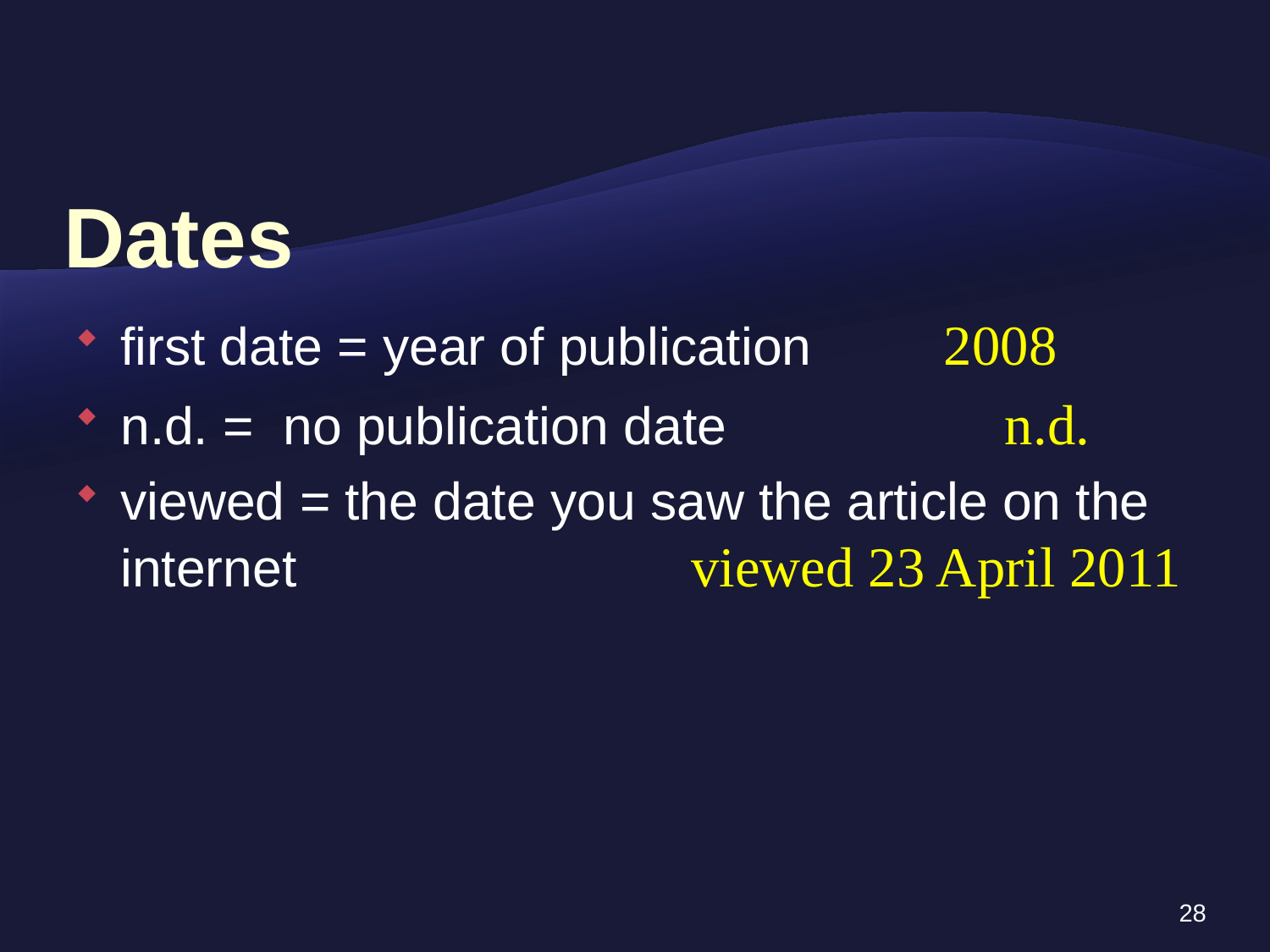

# Dates
first date = year of publication         2008
n.d. =  no publication date                   n.d.
viewed = the date you saw the article on the internet                           viewed 23 April 2011

28